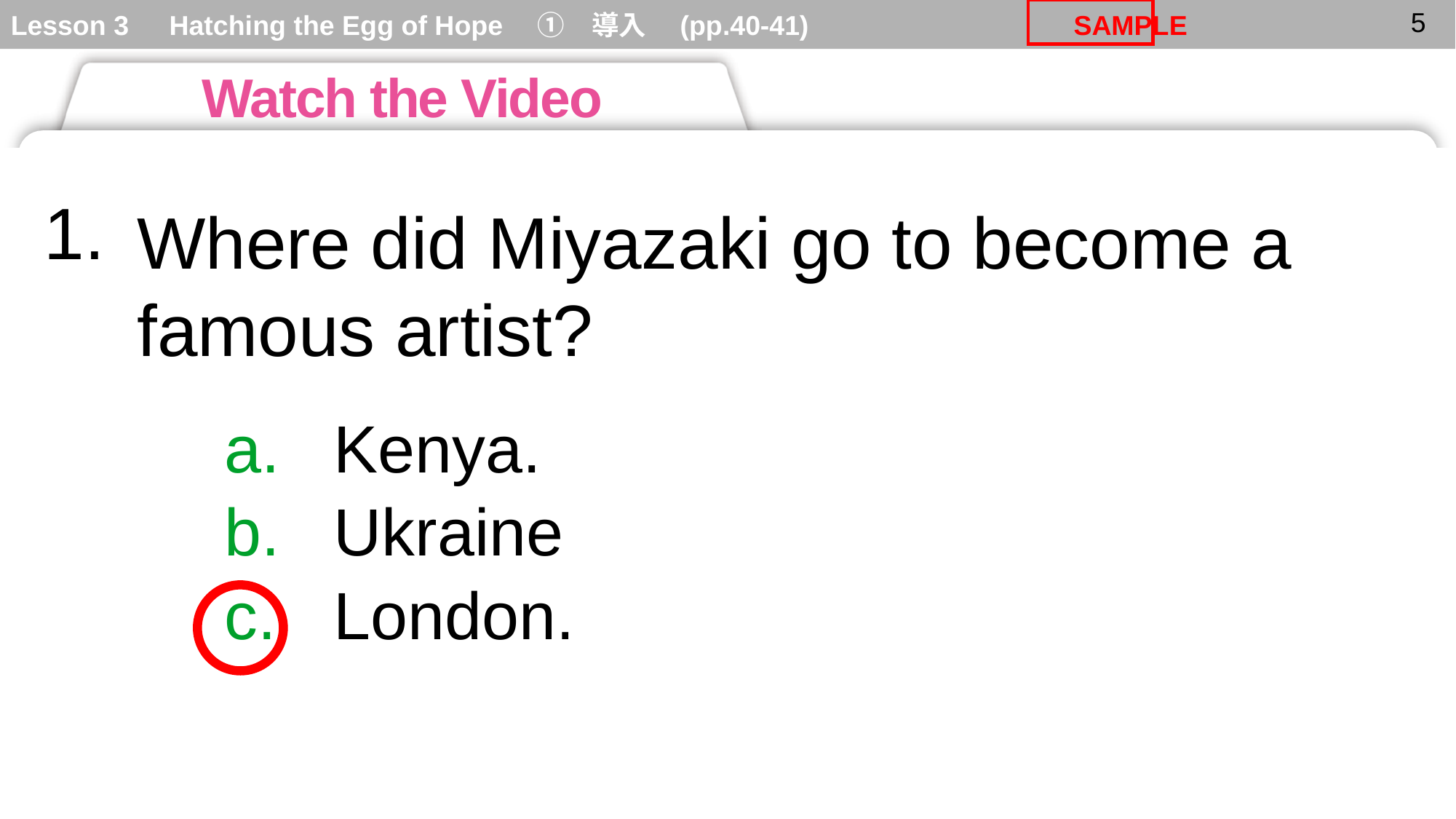

1.
Where did Miyazaki go to become a famous artist?
Kenya.
Ukraine
London.